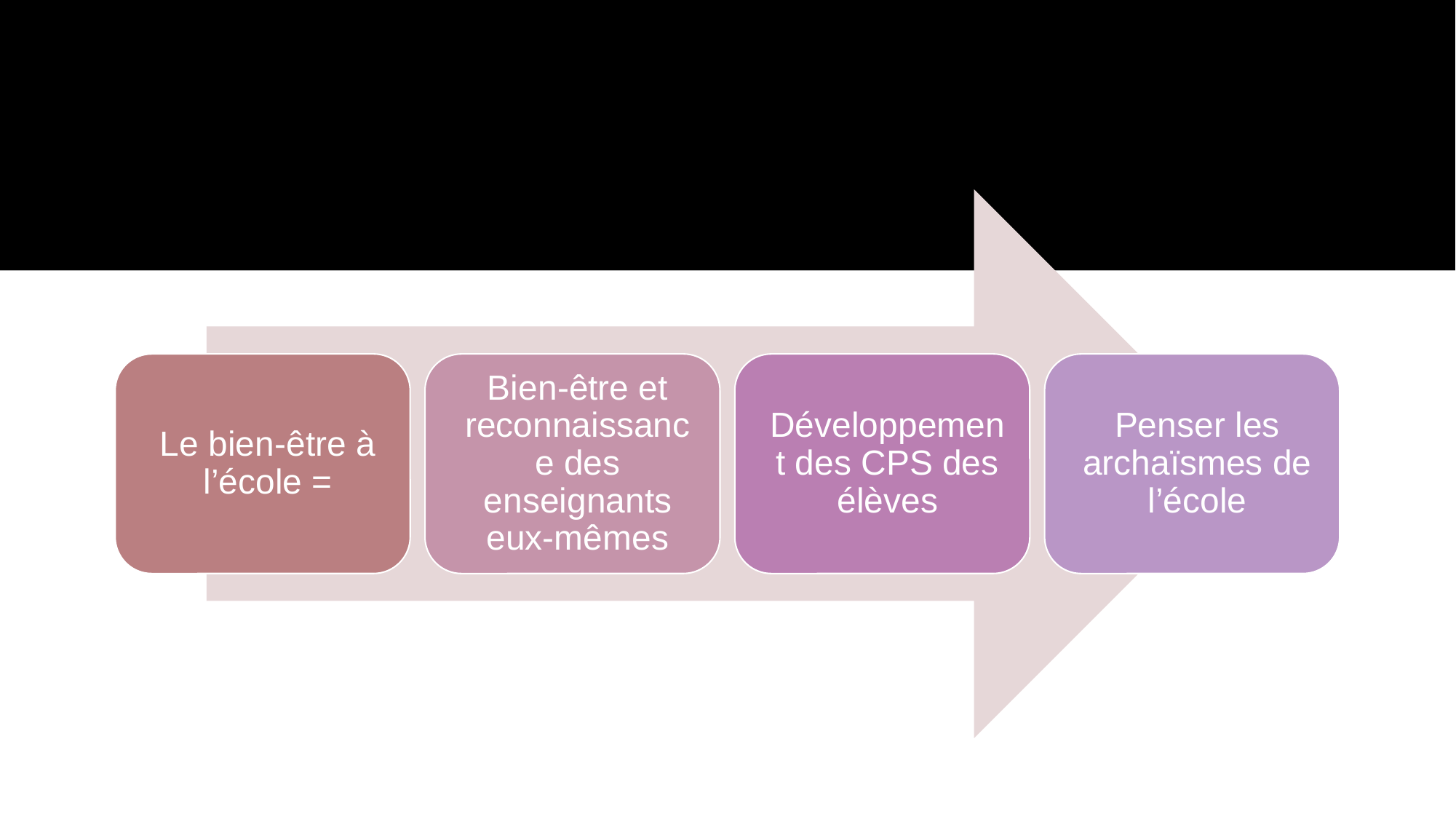

#
Le bien-être à l’école =
Bien-être et reconnaissance des enseignants eux-mêmes
Développement des CPS des élèves
Penser les archaïsmes de l’école